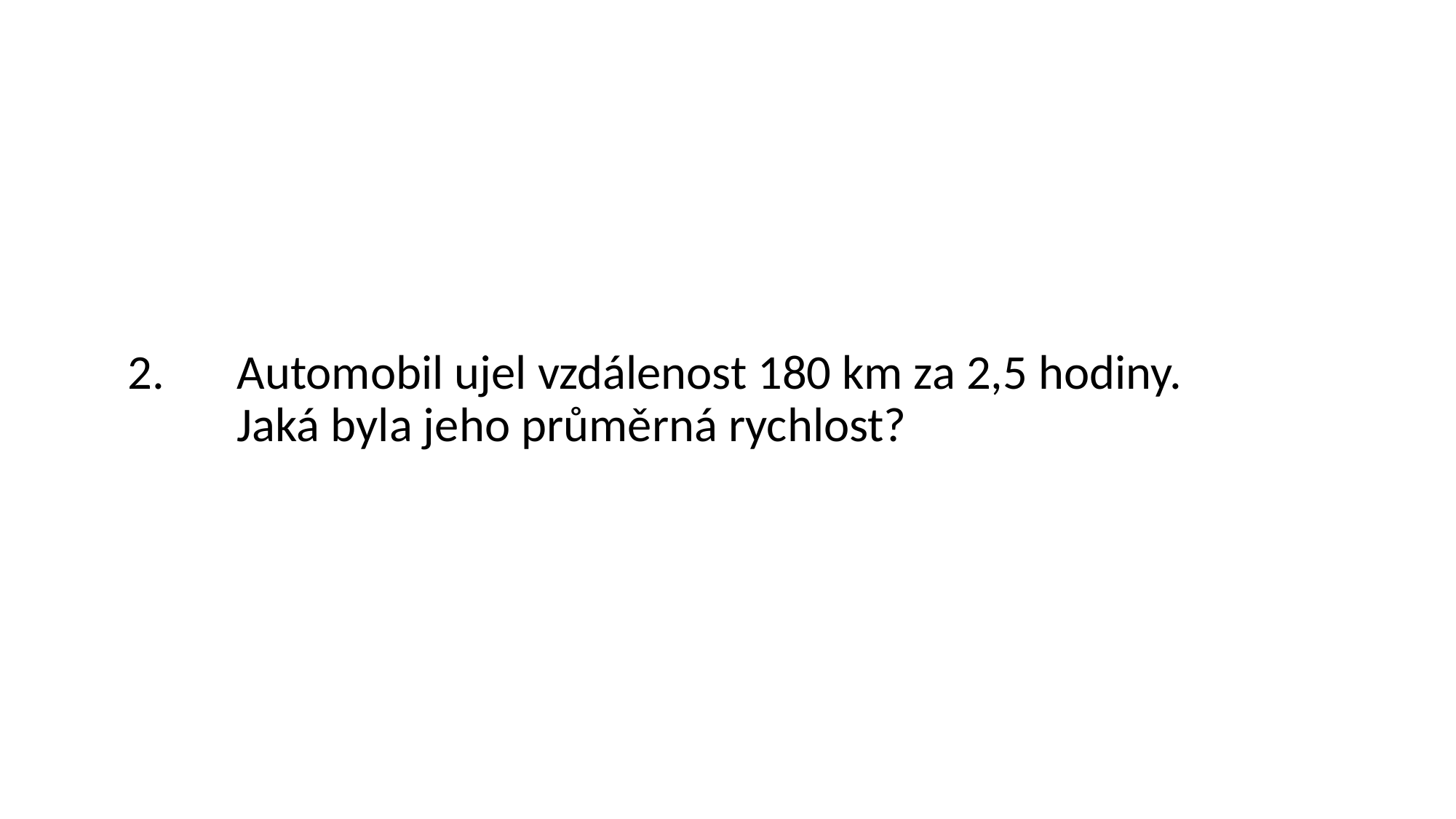

# 2.	Automobil ujel vzdálenost 180 km za 2,5 hodiny.      	Jaká byla jeho průměrná rychlost?